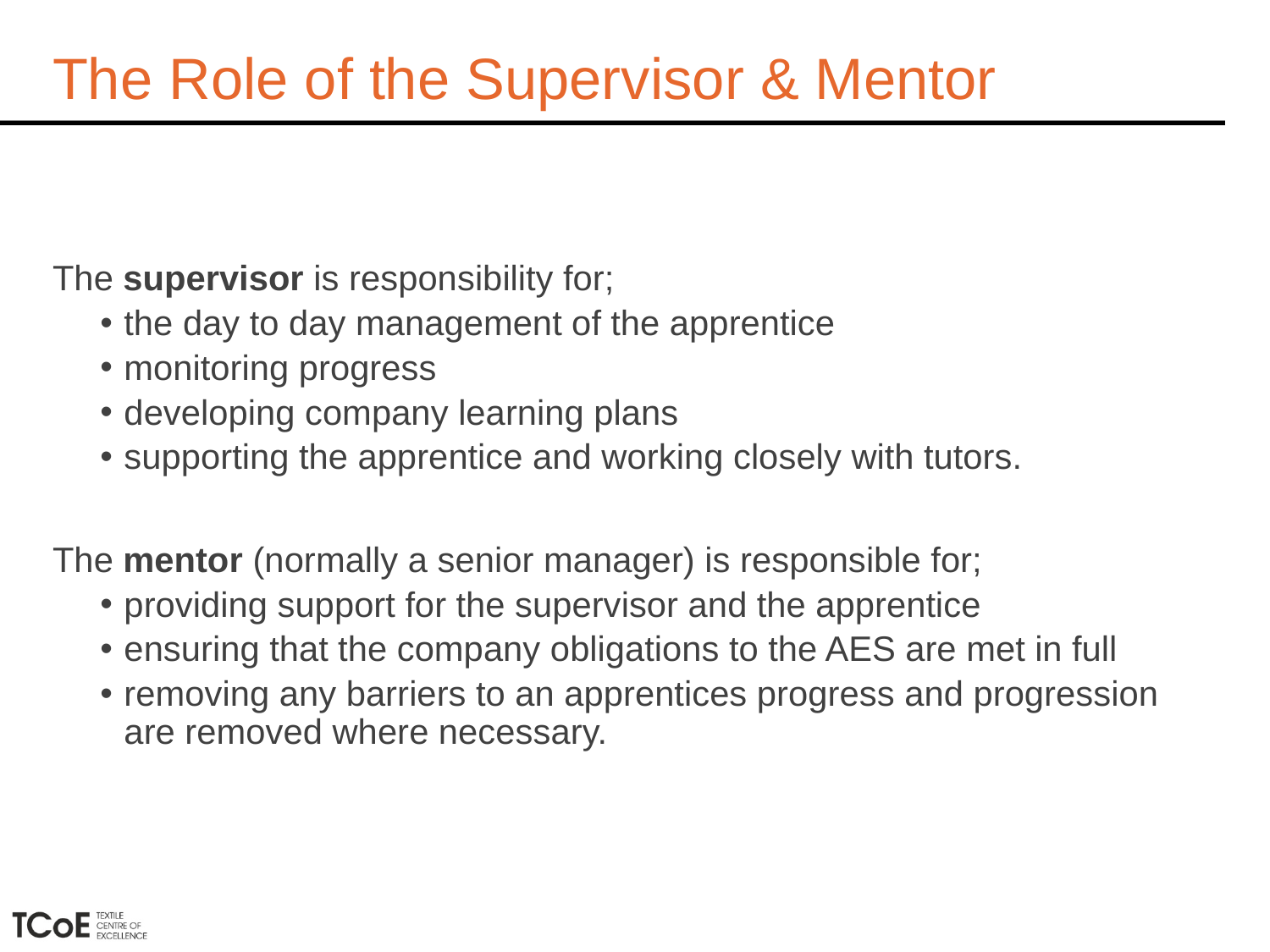

# The Role of the Supervisor & Mentor
The supervisor is responsibility for;
the day to day management of the apprentice
monitoring progress
developing company learning plans
supporting the apprentice and working closely with tutors.

The mentor (normally a senior manager) is responsible for;
providing support for the supervisor and the apprentice
ensuring that the company obligations to the AES are met in full
removing any barriers to an apprentices progress and progression are removed where necessary.